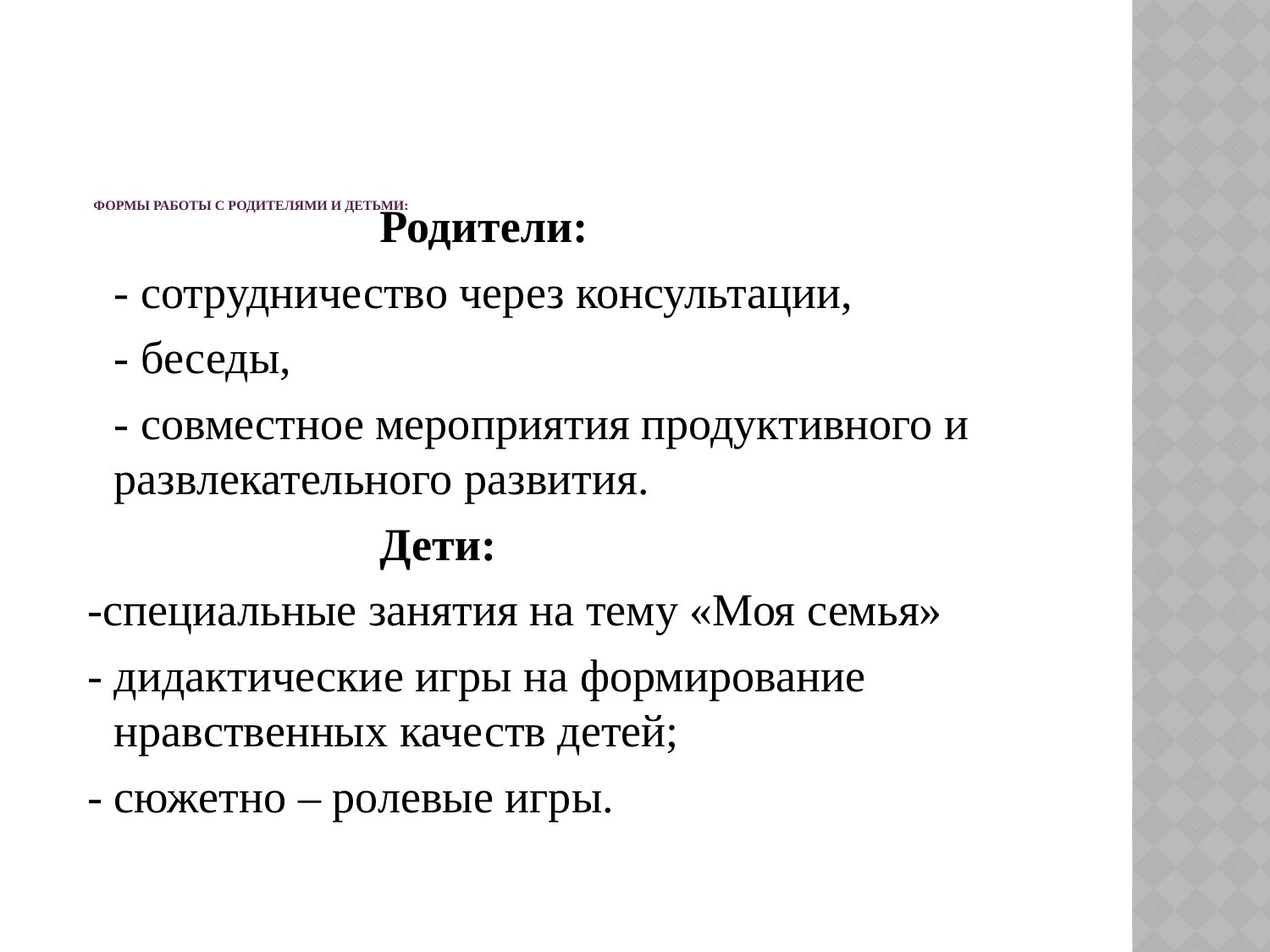

# Формы работы с родителями и детьми:
			 Родители:
	- сотрудничество через консультации,
	- беседы,
	- совместное мероприятия продуктивного и развлекательного развития.
			 Дети:
 -специальные занятия на тему «Моя семья»
 - дидактические игры на формирование нравственных качеств детей;
 - сюжетно – ролевые игры.